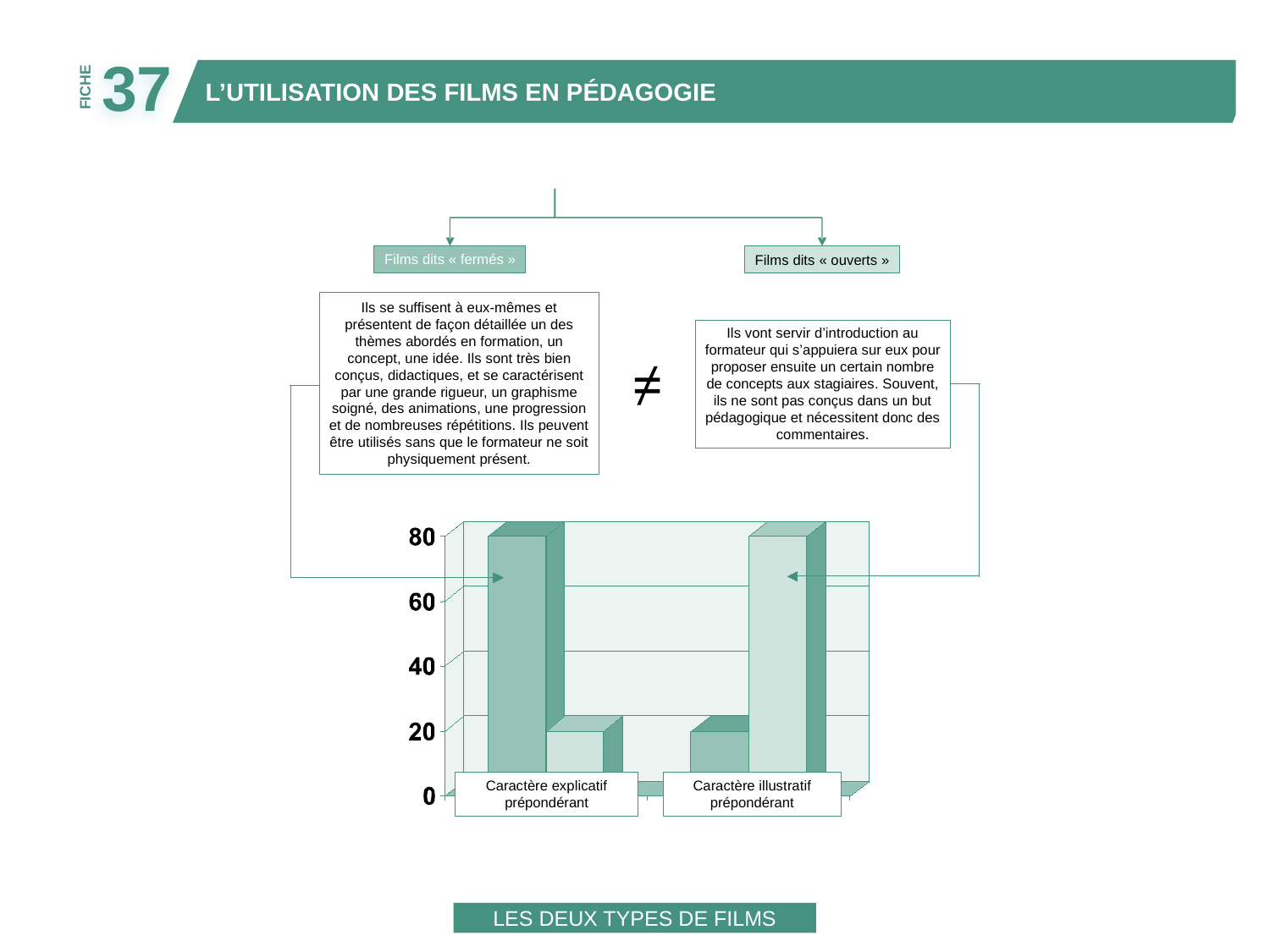

37

L’UTILISATION DES FILMS EN PÉDAGOGIE
FICHE

Films dits « fermés »
Films dits « ouverts »

Ils se suffisent à eux-mêmes et
présentent de façon détaillée un des
thèmes abordés en formation, un
concept, une idée. Ils sont très bien
conçus, didactiques, et se caractérisent
par une grande rigueur, un graphisme
soigné, des animations, une progression
et de nombreuses répétitions. Ils peuvent
être utilisés sans que le formateur ne soit
physiquement présent.

Ils vont servir d’introduction au
formateur qui s’appuiera sur eux pour
proposer ensuite un certain nombre
de concepts aux stagiaires. Souvent,
ils ne sont pas conçus dans un but
pédagogique et nécessitent donc des
commentaires.

Caractère explicatif
prépondérant
Caractère illustratif
prépondérant

LES DEUX TYPES DE FILMS